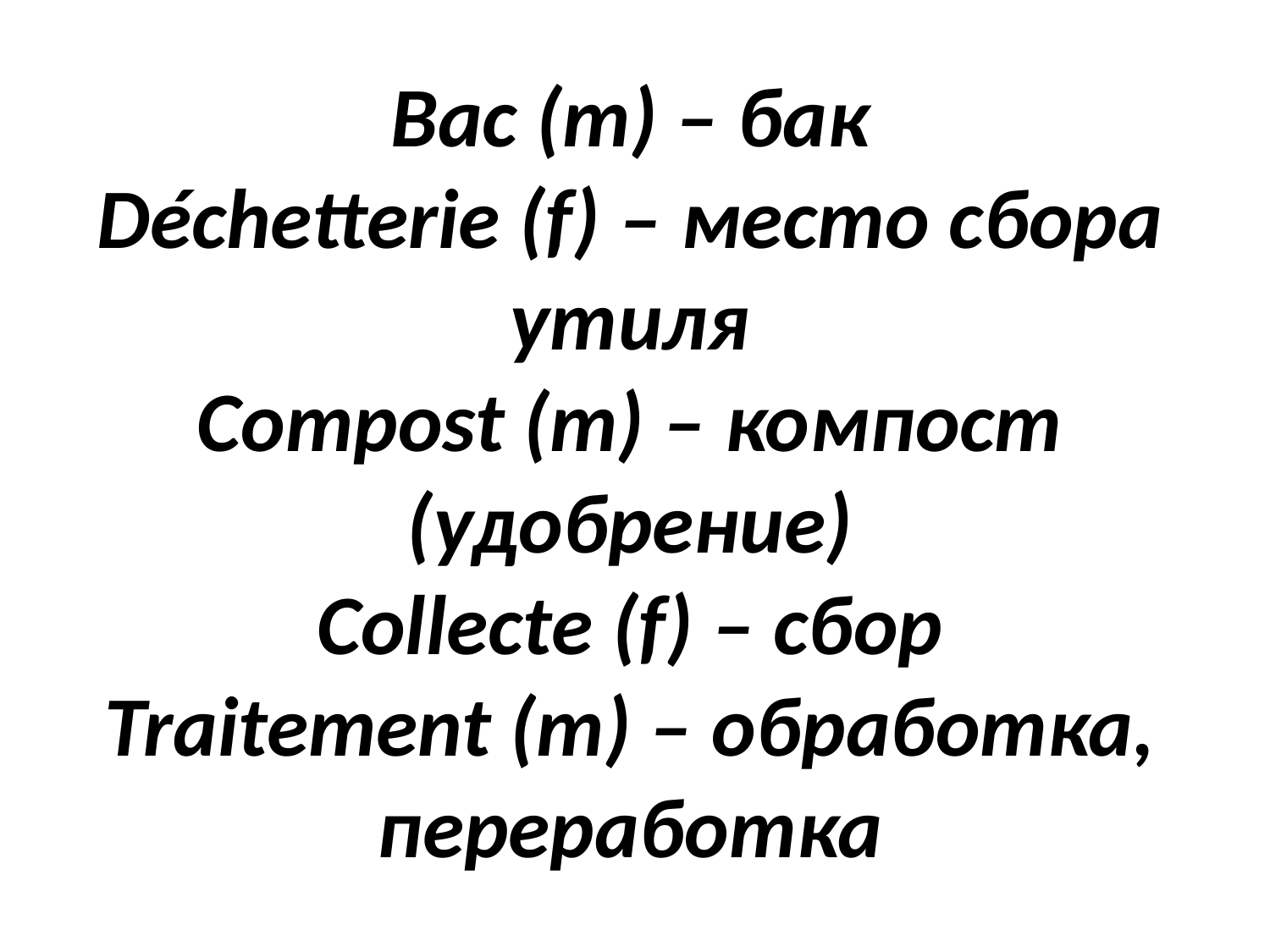

Bac (m) – бак
Déchetterie (f) – место сбора утиля
Compost (m) – компост (удобрение)
Collecte (f) – сбор
Traitement (m) – обработка, переработка